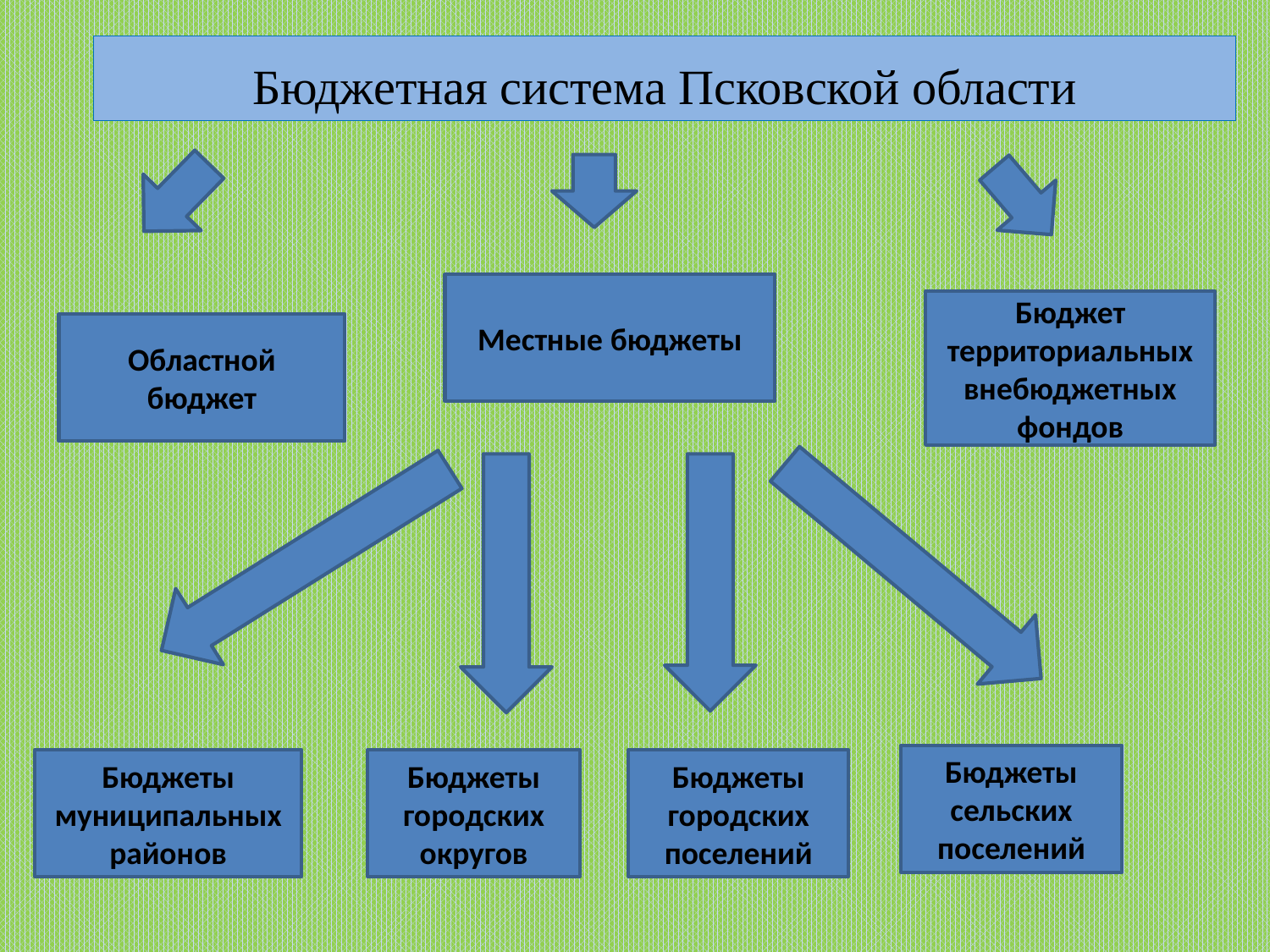

Бюджетная система Псковской области

Местные бюджеты
Бюджет территориальных внебюджетных фондов
Областной бюджет

Бюджеты сельских поселений
Бюджеты городских округов
Бюджеты городских поселений
Бюджеты муниципальных районов